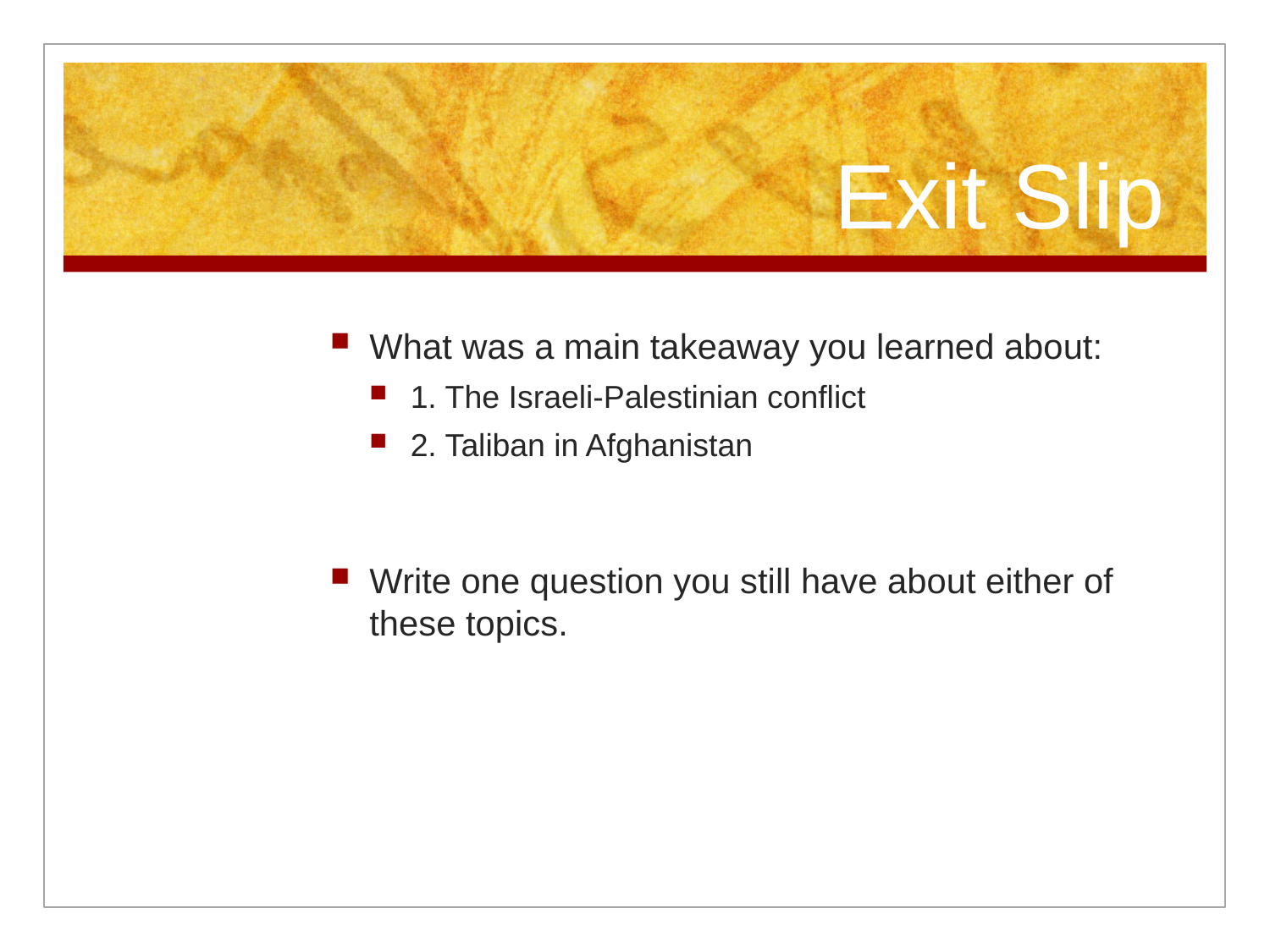

# Exit Slip
What was a main takeaway you learned about:
1. The Israeli-Palestinian conflict
2. Taliban in Afghanistan

Write one question you still have about either of these topics.